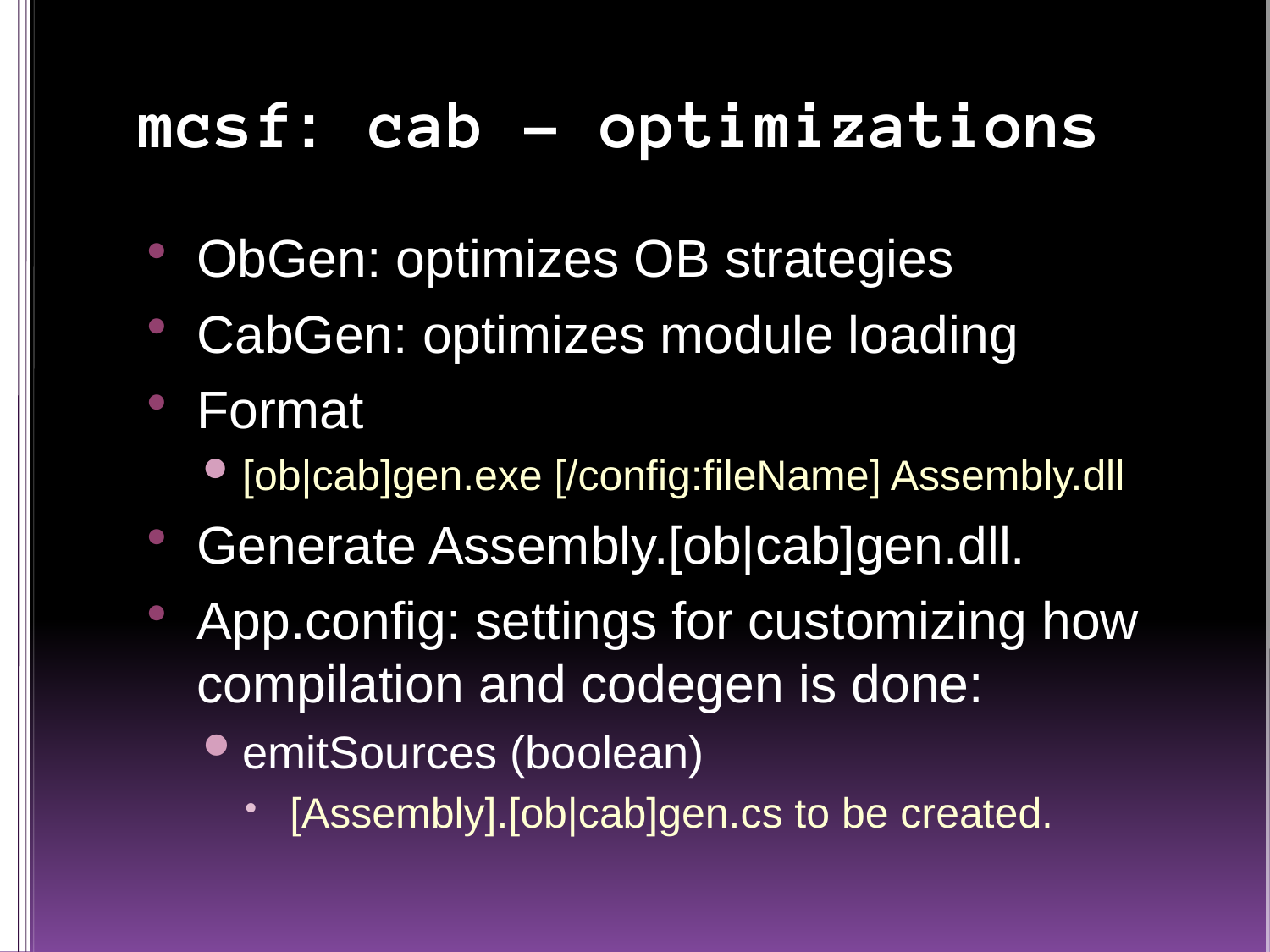

# mcsf: cab – optimizations
ObGen: optimizes OB strategies
CabGen: optimizes module loading
Format
[ob|cab]gen.exe [/config:fileName] Assembly.dll
Generate Assembly.[ob|cab]gen.dll.
App.config: settings for customizing how compilation and codegen is done:
emitSources (boolean)
 [Assembly].[ob|cab]gen.cs to be created.